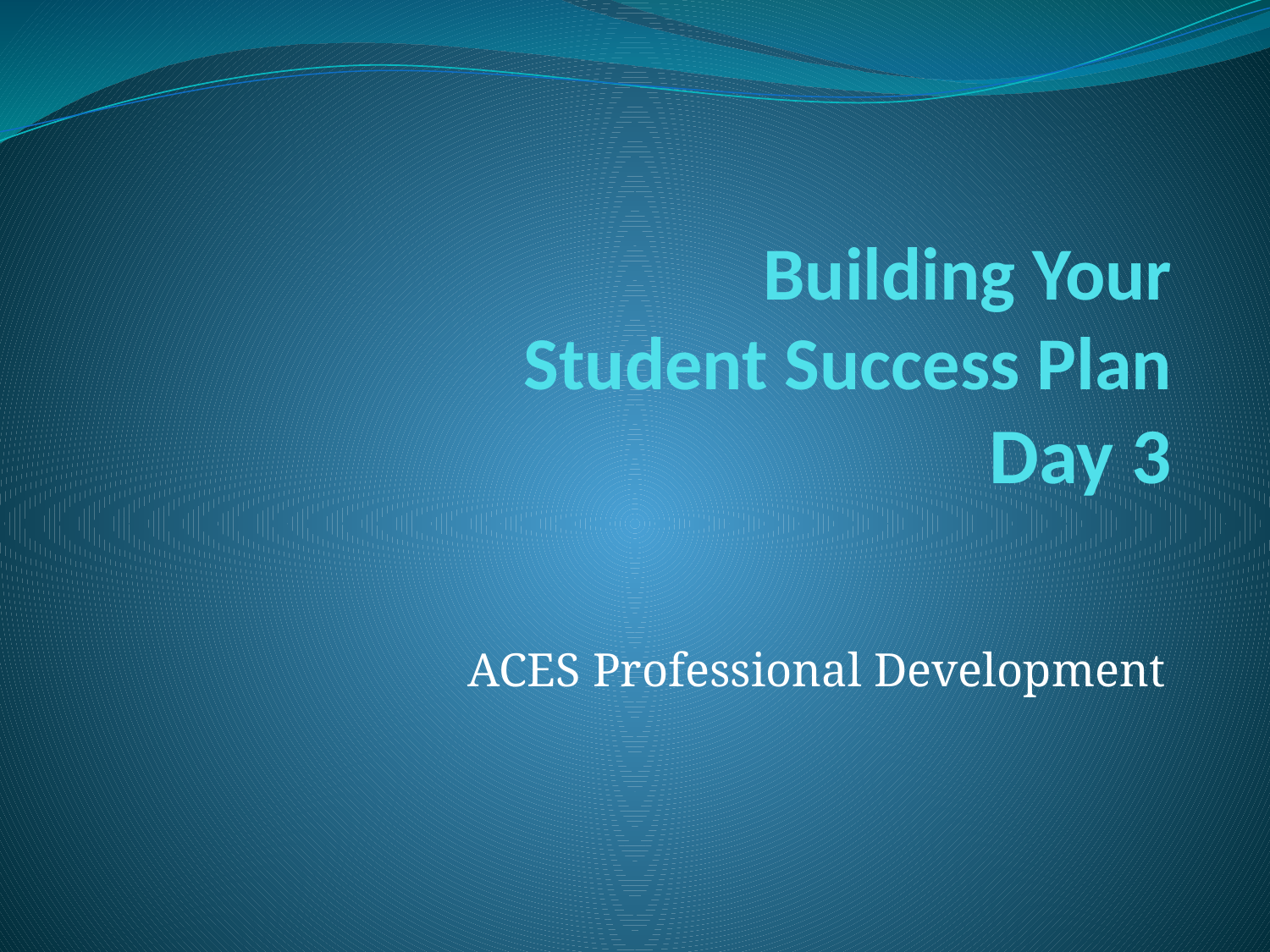

# Building Your Student Success Plan Day 3
ACES Professional Development